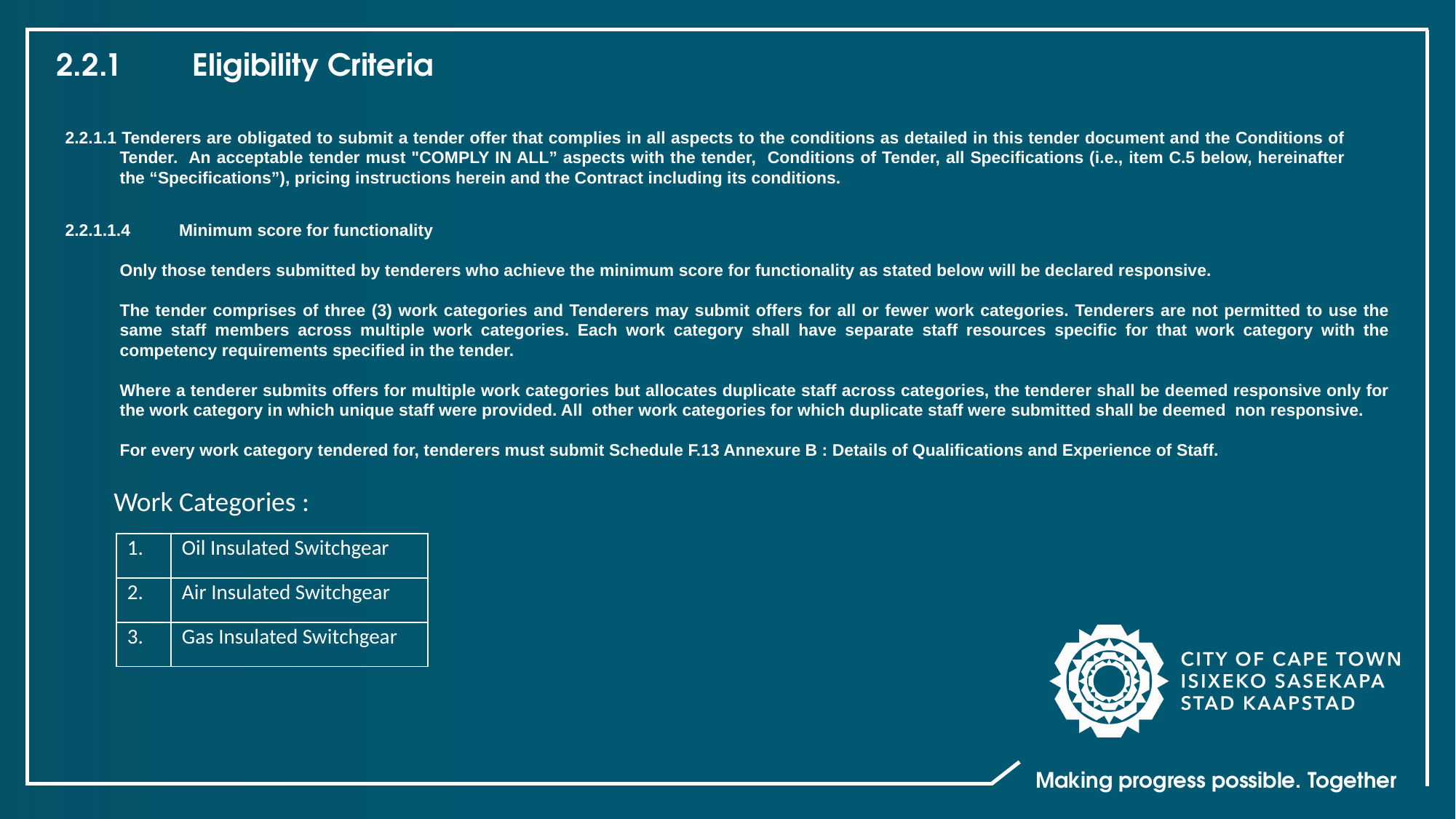

2.2.1 	Eligibility Criteria
2.2.1.1 Tenderers are obligated to submit a tender offer that complies in all aspects to the conditions as detailed in this tender document and the Conditions of Tender.  An acceptable tender must "COMPLY IN ALL” aspects with the tender,  Conditions of Tender, all Specifications (i.e., item C.5 below, hereinafter the “Specifications”), pricing instructions herein and the Contract including its conditions.
2.2.1.1.4	 Minimum score for functionality

Only those tenders submitted by tenderers who achieve the minimum score for functionality as stated below will be declared responsive.

The tender comprises of three (3) work categories and Tenderers may submit offers for all or fewer work categories. Tenderers are not permitted to use the same staff members across multiple work categories. Each work category shall have separate staff resources specific for that work category with the competency requirements specified in the tender.

Where a tenderer submits offers for multiple work categories but allocates duplicate staff across categories, the tenderer shall be deemed responsive only for the work category in which unique staff were provided. All  other work categories for which duplicate staff were submitted shall be deemed  non responsive.

For every work category tendered for, tenderers must submit Schedule F.13 Annexure B : Details of Qualifications and Experience of Staff.

Work Categories :
| 1. | Oil Insulated Switchgear |
| --- | --- |
| 2. | Air Insulated Switchgear |
| 3. | Gas Insulated Switchgear |